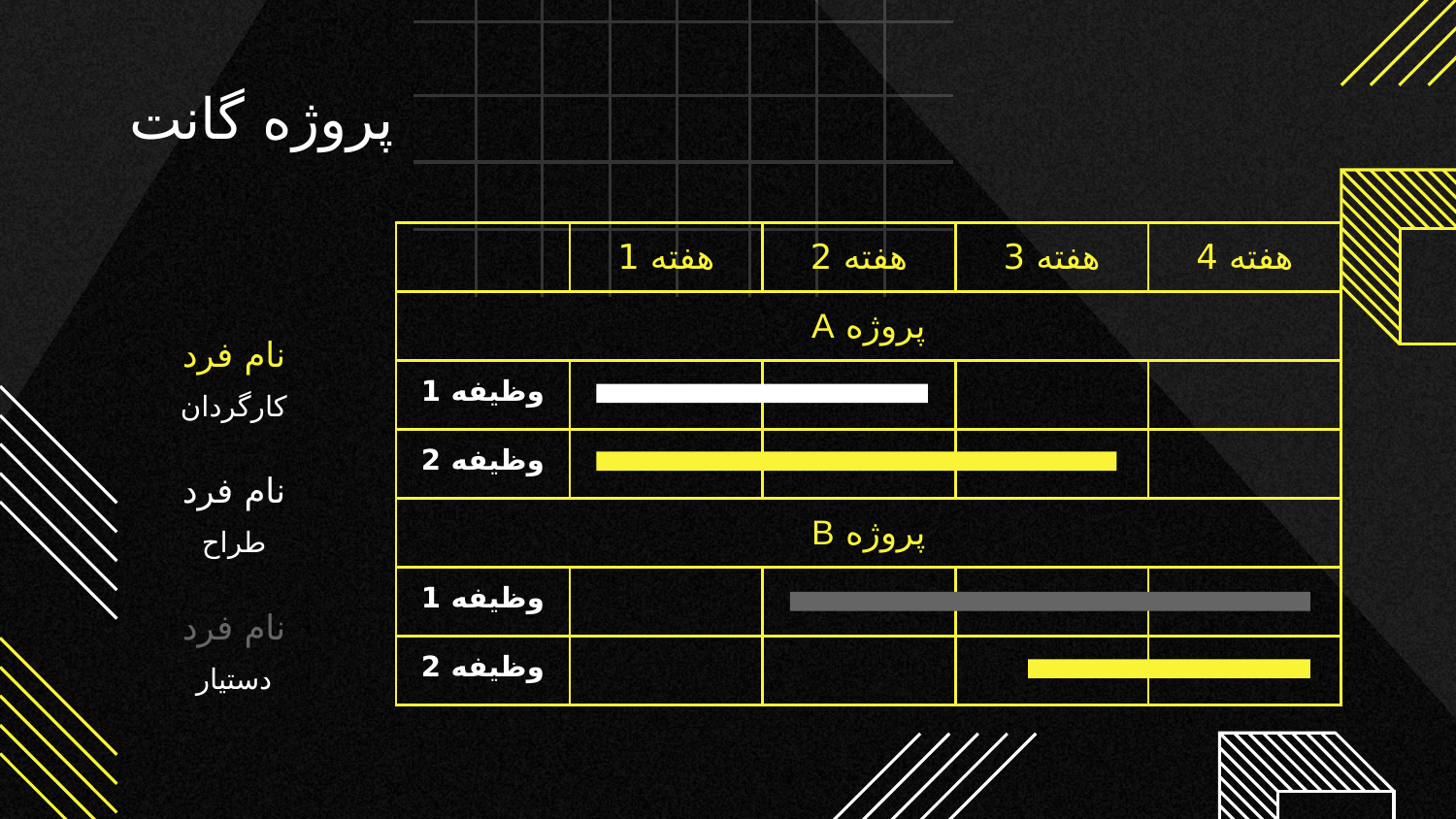

# پروژه گانت
|  | هفته 1 | هفته 2 | هفته 3 | هفته 4 |
| --- | --- | --- | --- | --- |
| پروژه A |  |  |  |  |
| وظیفه 1 |  |  |  |  |
| وظیفه 2 |  |  |  |  |
| پروژه B |  |  |  |  |
| وظیفه 1 |  |  |  |  |
| وظیفه 2 |  |  |  |  |
نام فرد
کارگردان

نام فرد
طراح
نام فرد

دستیار